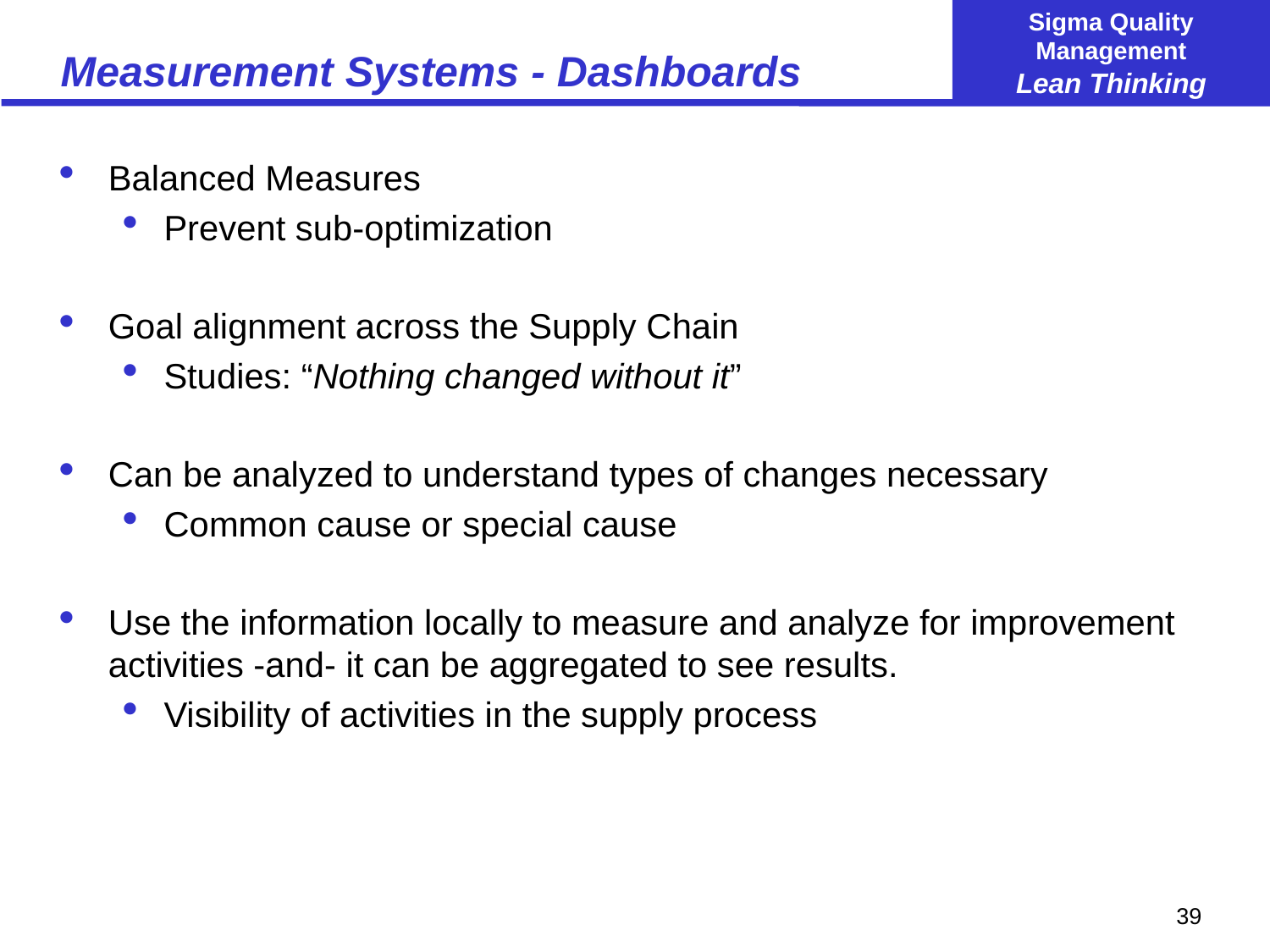

# Measurement Systems - Dashboards
Balanced Measures
Prevent sub-optimization

Goal alignment across the Supply Chain
Studies: “Nothing changed without it”

Can be analyzed to understand types of changes necessary
Common cause or special cause

Use the information locally to measure and analyze for improvement activities -and- it can be aggregated to see results.
Visibility of activities in the supply process